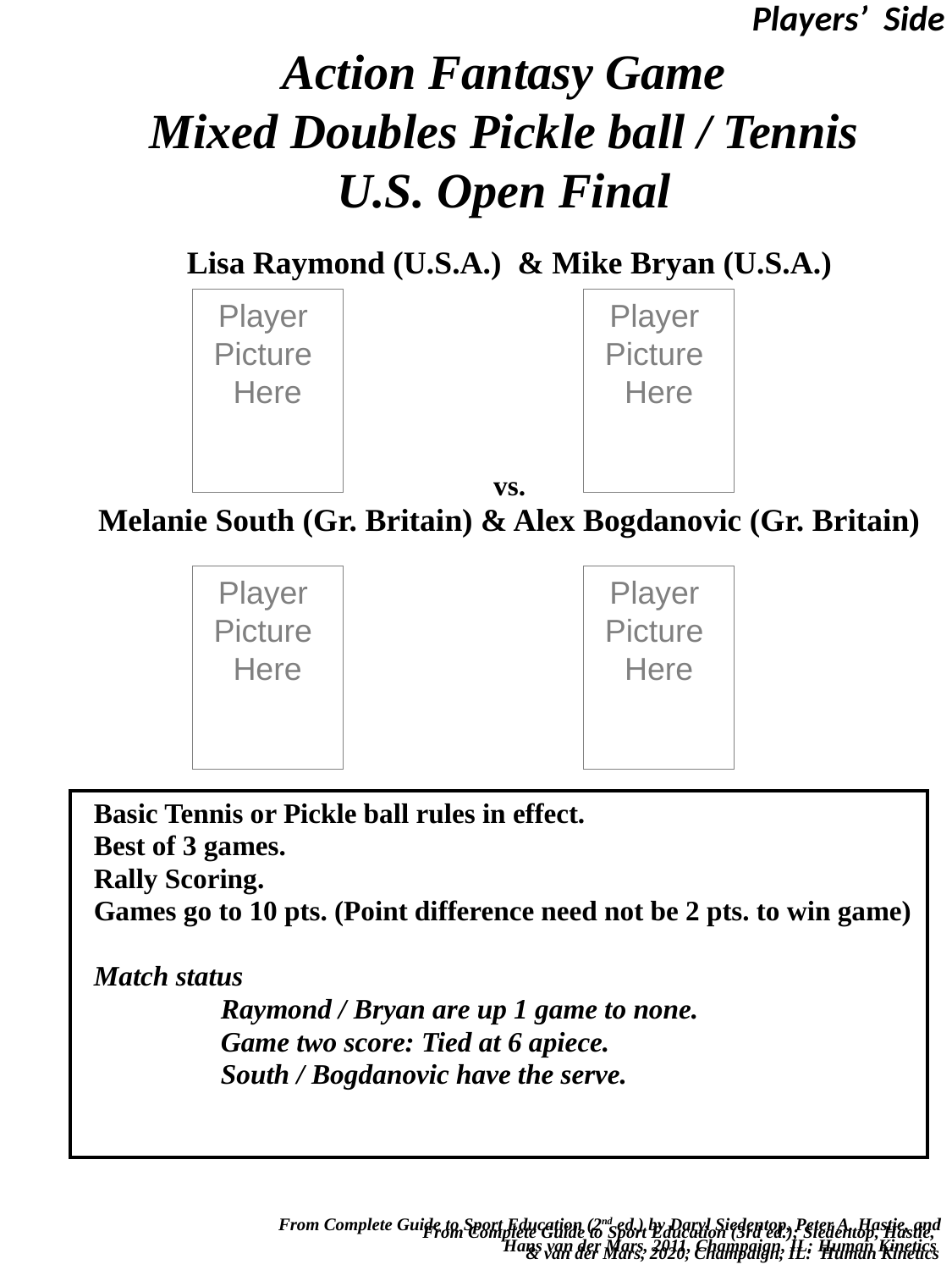

Players’  Side
# Action Fantasy Game Mixed Doubles Pickle ball / Tennis U.S. Open Final
Lisa Raymond (U.S.A.)  & Mike Bryan (U.S.A.)

vs.
Melanie South (Gr. Britain) & Alex Bogdanovic (Gr. Britain)

Basic Tennis or Pickle ball rules in effect.
Best of 3 games.
Rally Scoring.
Games go to 10 pts. (Point difference need not be 2 pts. to win game)

Match status
	Raymond / Bryan are up 1 game to none.
	Game two score: Tied at 6 apiece.
	South / Bogdanovic have the serve.
Player
Picture
Here

Player
Picture
Here

Player
Picture
Here

Player
Picture
Here

 From Complete Guide to Sport Education (2nd ed.) by Daryl Siedentop, Peter A. Hastie, and Hans van der Mars, 2011, Champaign, IL: Human Kinetics
 From Complete Guide to Sport Education (3rd ed.); Siedentop, Hastie,
& van der Mars, 2020, Champaign, IL:  Human Kinetics